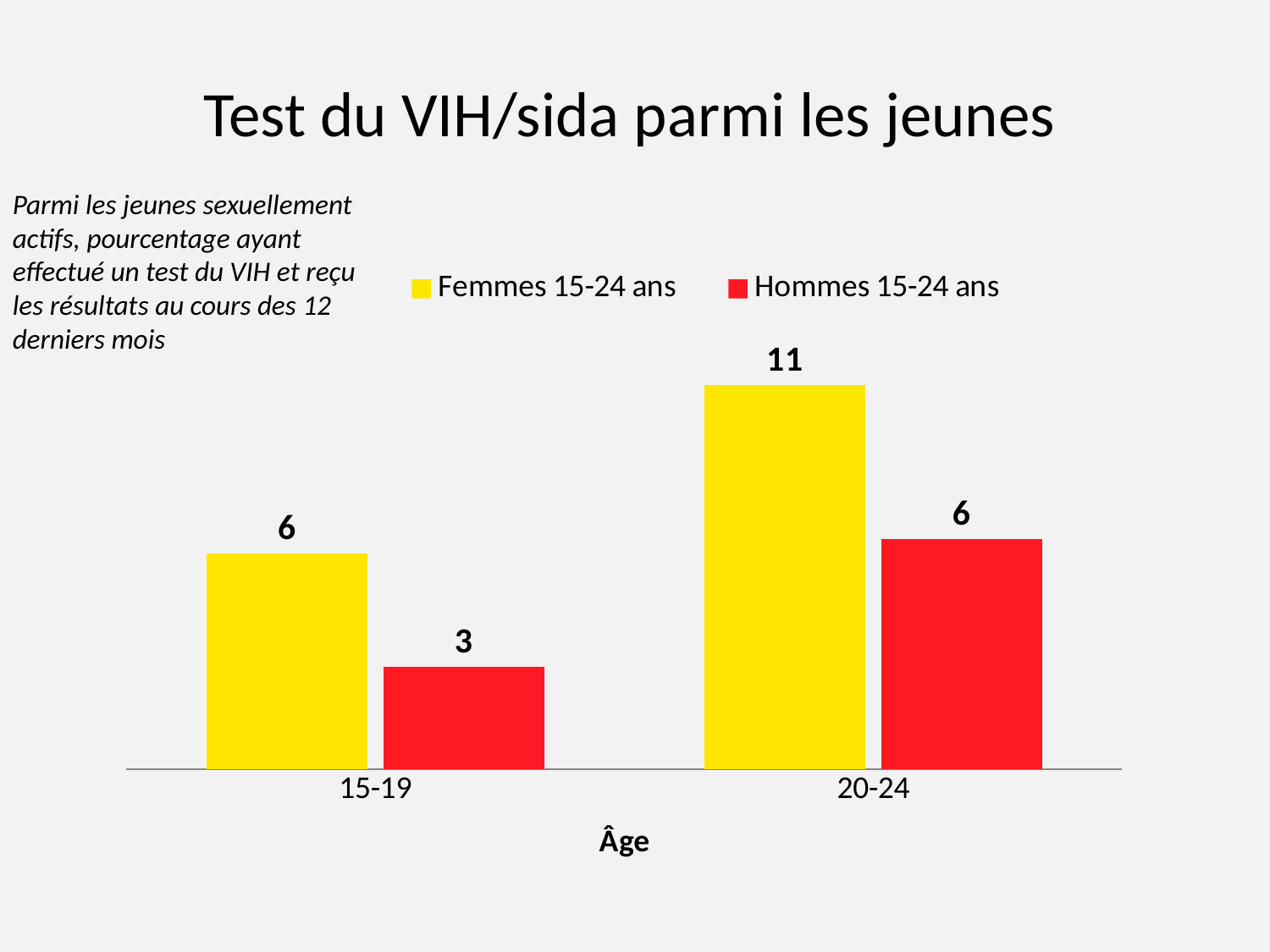

# Test du VIH/sida parmi les jeunes
Parmi les jeunes sexuellement actifs, pourcentage ayant effectué un test du VIH et reçu les résultats au cours des 12 derniers mois

### Chart

| Category | Femmes 15-24 ans | Hommes 15-24 ans |
|---|---|---|
| 15-19 | 5.9 | 2.8 |
| 20-24 | 10.5 | 6.3 |